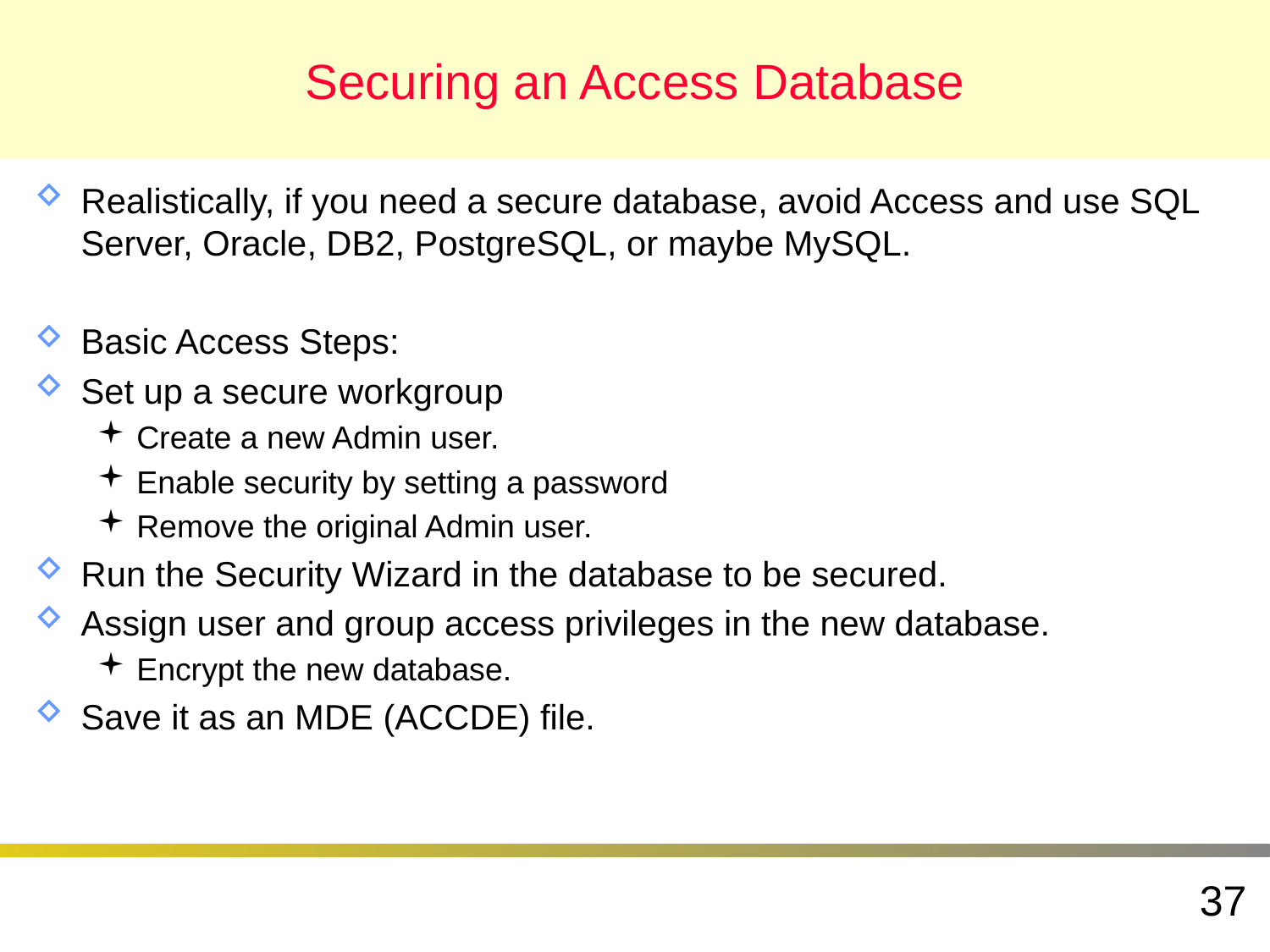

# Securing an Access Database
Realistically, if you need a secure database, avoid Access and use SQL Server, Oracle, DB2, PostgreSQL, or maybe MySQL.

Basic Access Steps:
Set up a secure workgroup
Create a new Admin user.
Enable security by setting a password
Remove the original Admin user.
Run the Security Wizard in the database to be secured.
Assign user and group access privileges in the new database.
Encrypt the new database.
Save it as an MDE (ACCDE) file.
37